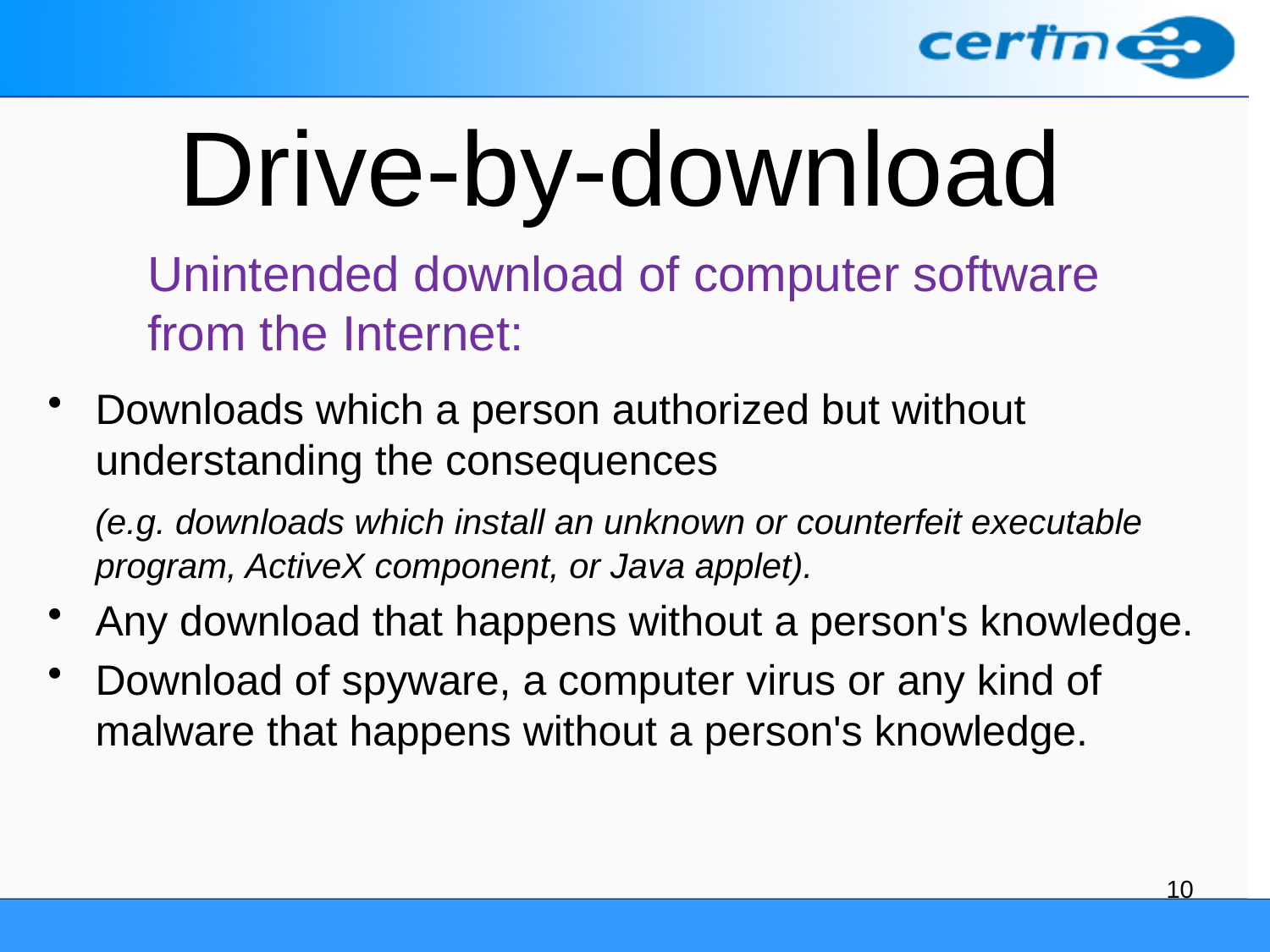

# Drive-by-download
Unintended download of computer software from the Internet:
Downloads which a person authorized but without understanding the consequences
    (e.g. downloads which install an unknown or counterfeit executable program, ActiveX component, or Java applet).
Any download that happens without a person's knowledge.
Download of spyware, a computer virus or any kind of malware that happens without a person's knowledge.
10